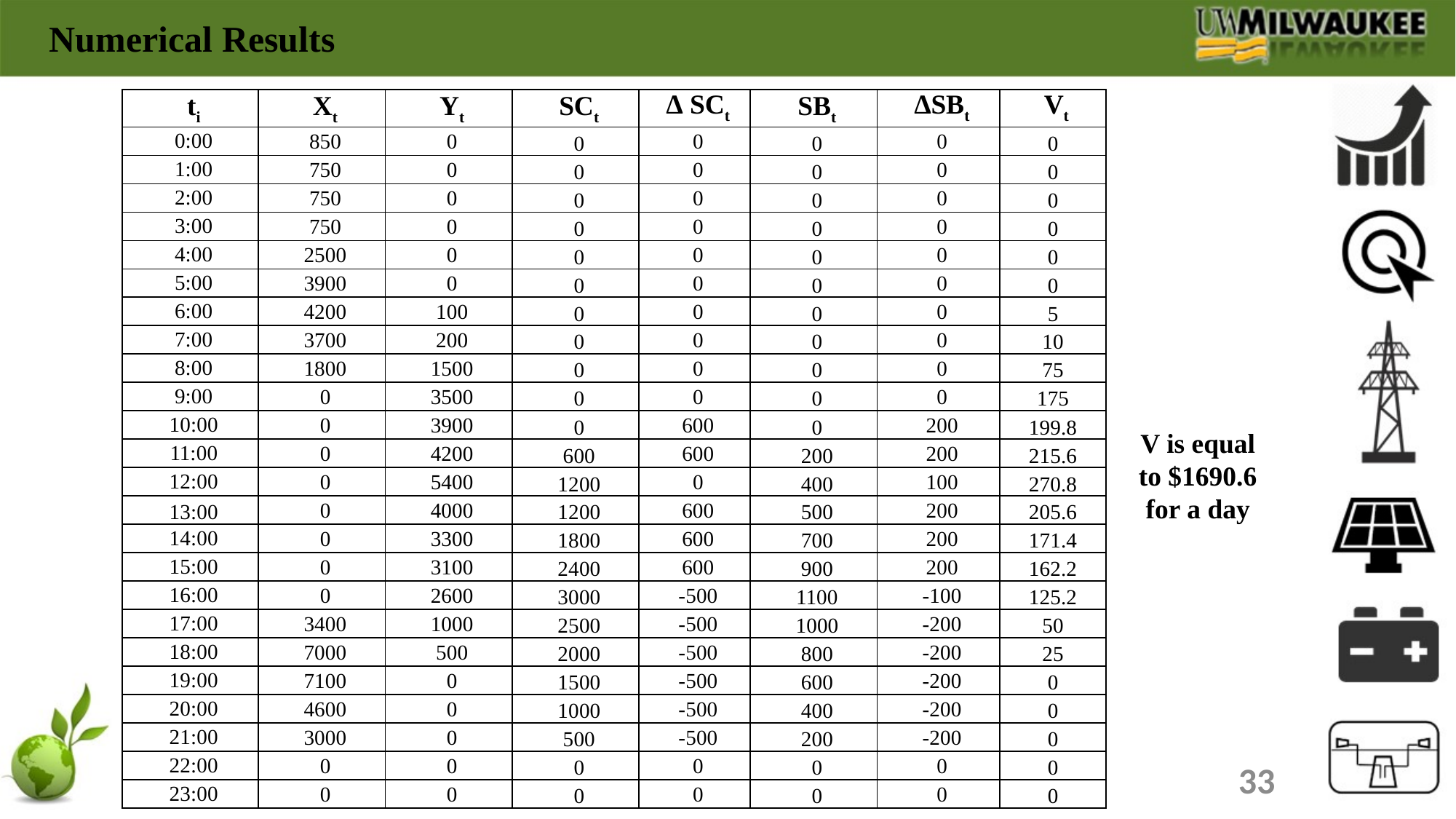

Numerical Results
| ti | Xt | Yt | SCt | ∆ SCt | SBt | ∆SBt | Vt |
| --- | --- | --- | --- | --- | --- | --- | --- |
| 0:00 | 850 | 0 | 0 | 0 | 0 | 0 | 0 |
| 1:00 | 750 | 0 | 0 | 0 | 0 | 0 | 0 |
| 2:00 | 750 | 0 | 0 | 0 | 0 | 0 | 0 |
| 3:00 | 750 | 0 | 0 | 0 | 0 | 0 | 0 |
| 4:00 | 2500 | 0 | 0 | 0 | 0 | 0 | 0 |
| 5:00 | 3900 | 0 | 0 | 0 | 0 | 0 | 0 |
| 6:00 | 4200 | 100 | 0 | 0 | 0 | 0 | 5 |
| 7:00 | 3700 | 200 | 0 | 0 | 0 | 0 | 10 |
| 8:00 | 1800 | 1500 | 0 | 0 | 0 | 0 | 75 |
| 9:00 | 0 | 3500 | 0 | 0 | 0 | 0 | 175 |
| 10:00 | 0 | 3900 | 0 | 600 | 0 | 200 | 199.8 |
| 11:00 | 0 | 4200 | 600 | 600 | 200 | 200 | 215.6 |
| 12:00 | 0 | 5400 | 1200 | 0 | 400 | 100 | 270.8 |
| 13:00 | 0 | 4000 | 1200 | 600 | 500 | 200 | 205.6 |
| 14:00 | 0 | 3300 | 1800 | 600 | 700 | 200 | 171.4 |
| 15:00 | 0 | 3100 | 2400 | 600 | 900 | 200 | 162.2 |
| 16:00 | 0 | 2600 | 3000 | -500 | 1100 | -100 | 125.2 |
| 17:00 | 3400 | 1000 | 2500 | -500 | 1000 | -200 | 50 |
| 18:00 | 7000 | 500 | 2000 | -500 | 800 | -200 | 25 |
| 19:00 | 7100 | 0 | 1500 | -500 | 600 | -200 | 0 |
| 20:00 | 4600 | 0 | 1000 | -500 | 400 | -200 | 0 |
| 21:00 | 3000 | 0 | 500 | -500 | 200 | -200 | 0 |
| 22:00 | 0 | 0 | 0 | 0 | 0 | 0 | 0 |
| 23:00 | 0 | 0 | 0 | 0 | 0 | 0 | 0 |
V is equal to $1690.6 for a day
33